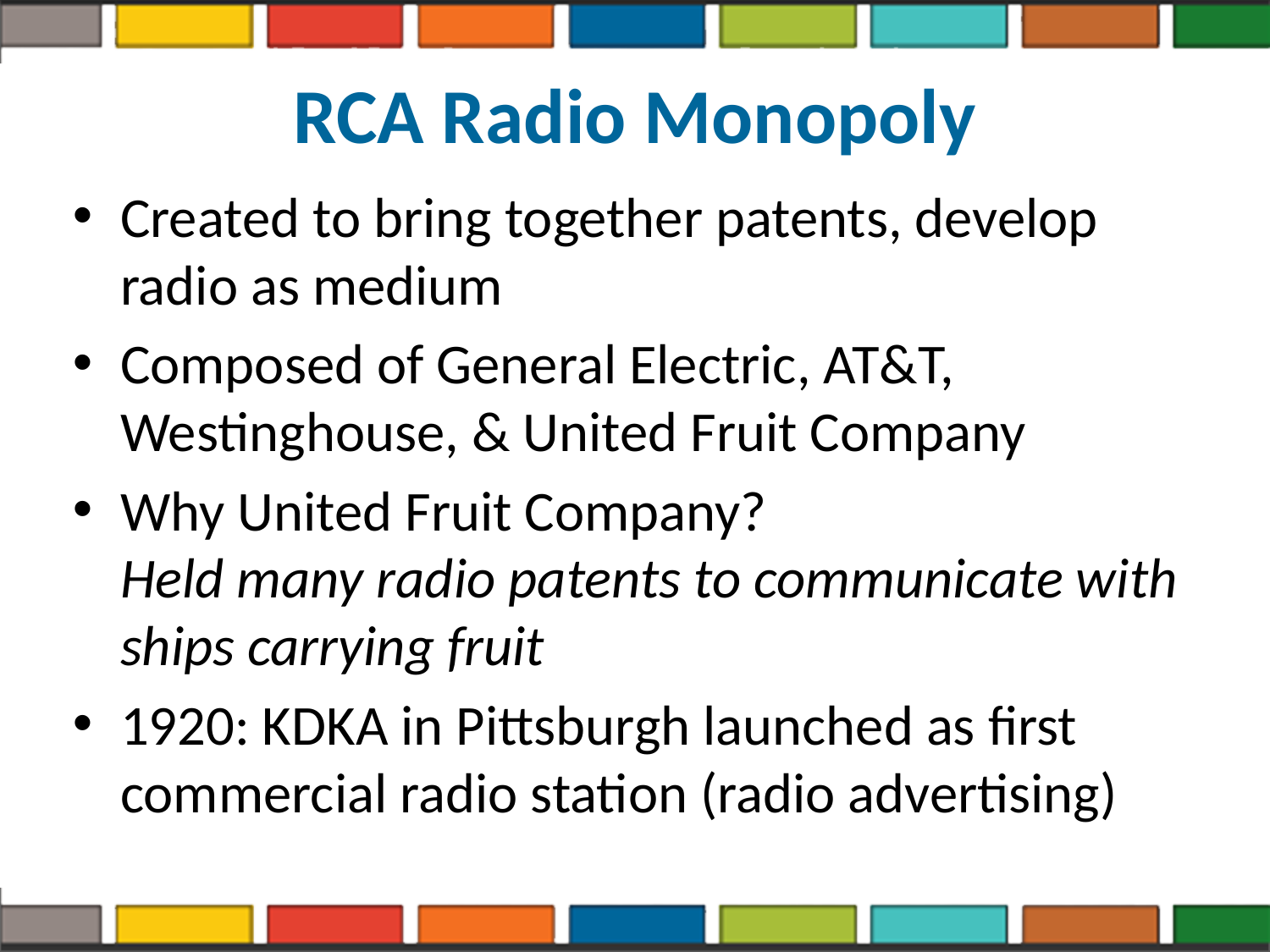

# RCA Radio Monopoly
Created to bring together patents, develop radio as medium
Composed of General Electric, AT&T, Westinghouse, & United Fruit Company
Why United Fruit Company?
Held many radio patents to communicate with ships carrying fruit
1920: KDKA in Pittsburgh launched as first commercial radio station (radio advertising)